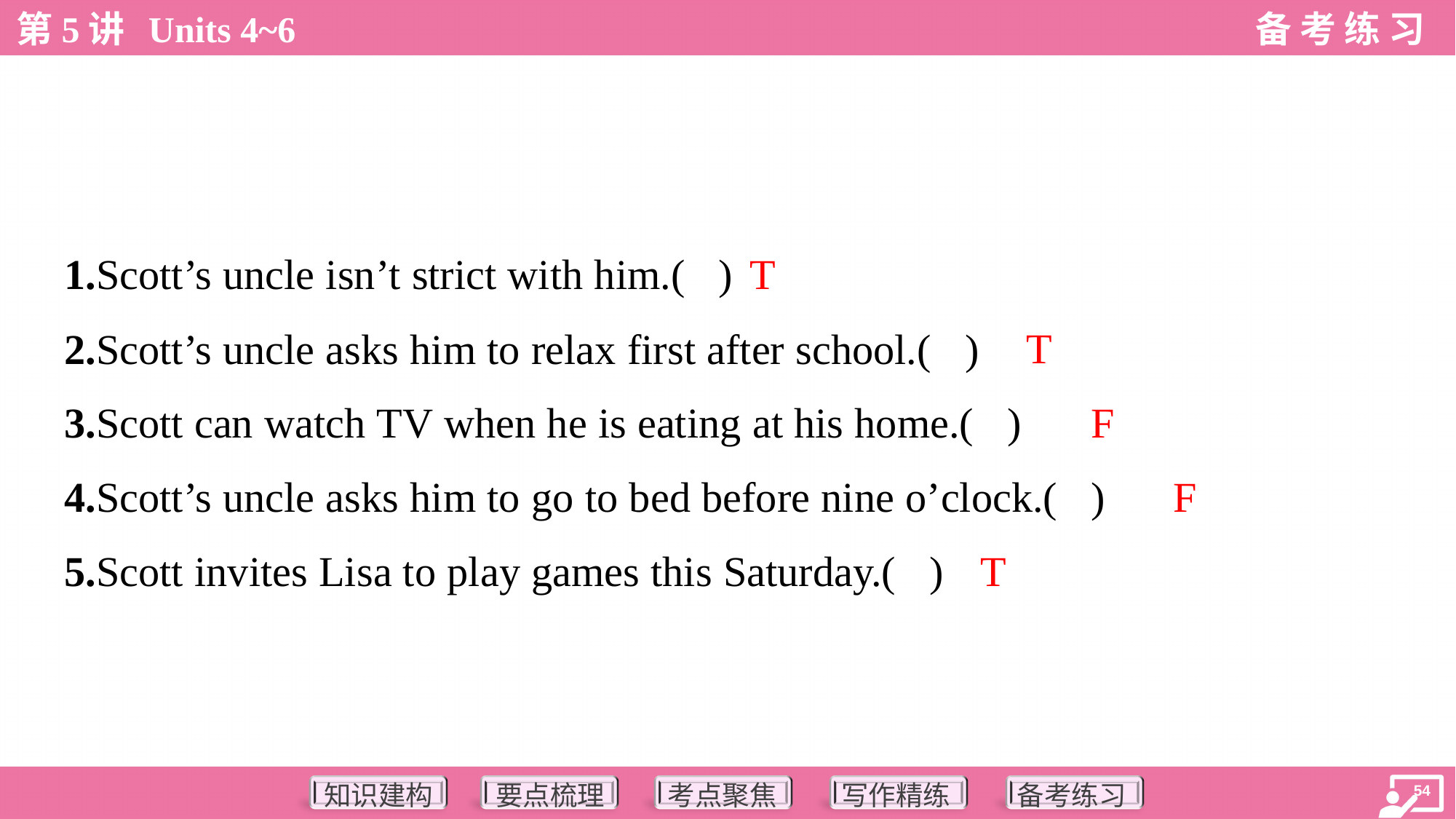

T
1.Scott’s uncle isn’t strict with him.(   )
T
2.Scott’s uncle asks him to relax first after school.(   )
F
3.Scott can watch TV when he is eating at his home.(   )
F
4.Scott’s uncle asks him to go to bed before nine o’clock.(   )
T
5.Scott invites Lisa to play games this Saturday.(   )